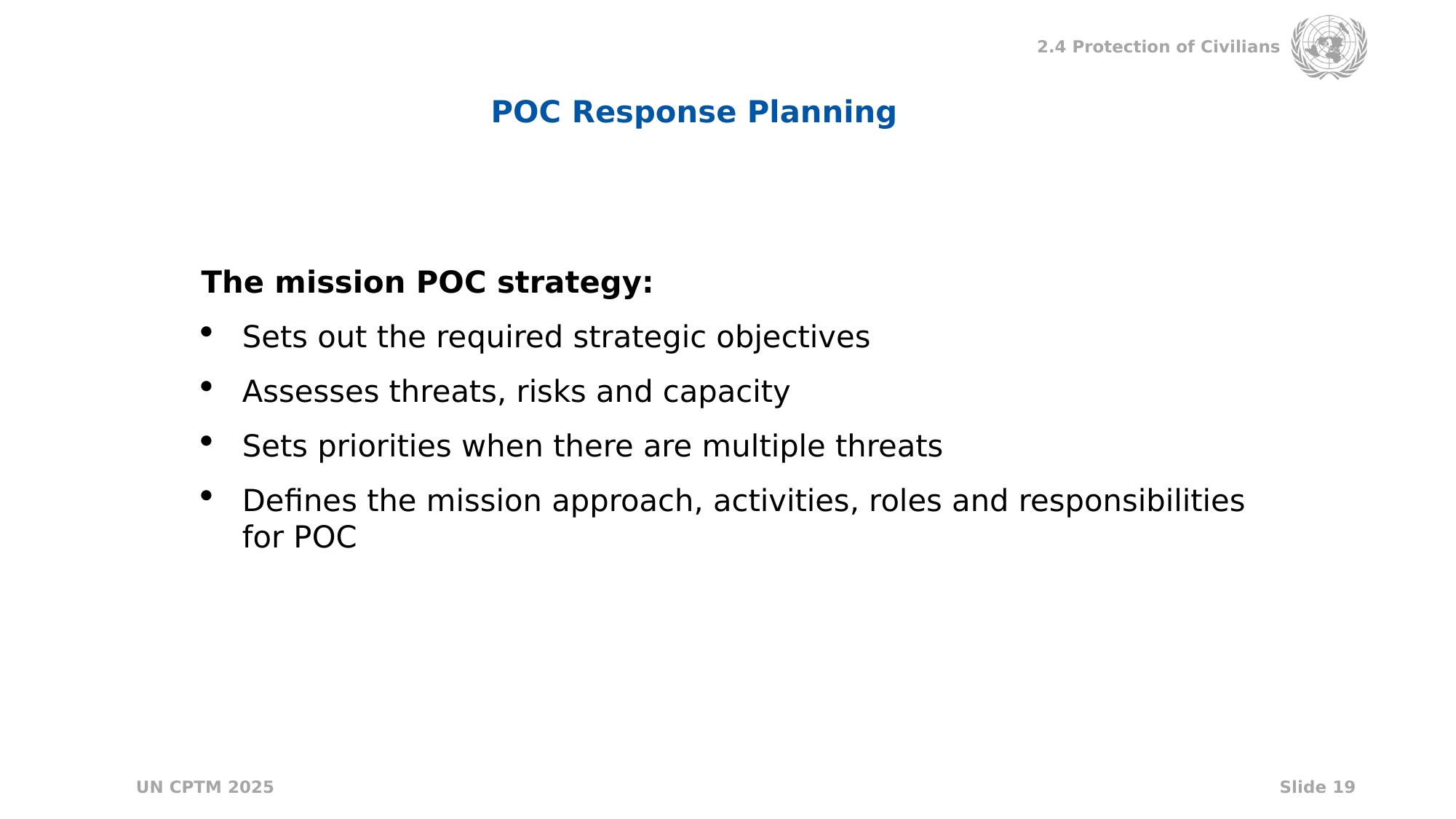

POC Response Planning
The mission POC strategy:
Sets out the required strategic objectives
Assesses threats, risks and capacity
Sets priorities when there are multiple threats
Defines the mission approach, activities, roles and responsibilities for POC